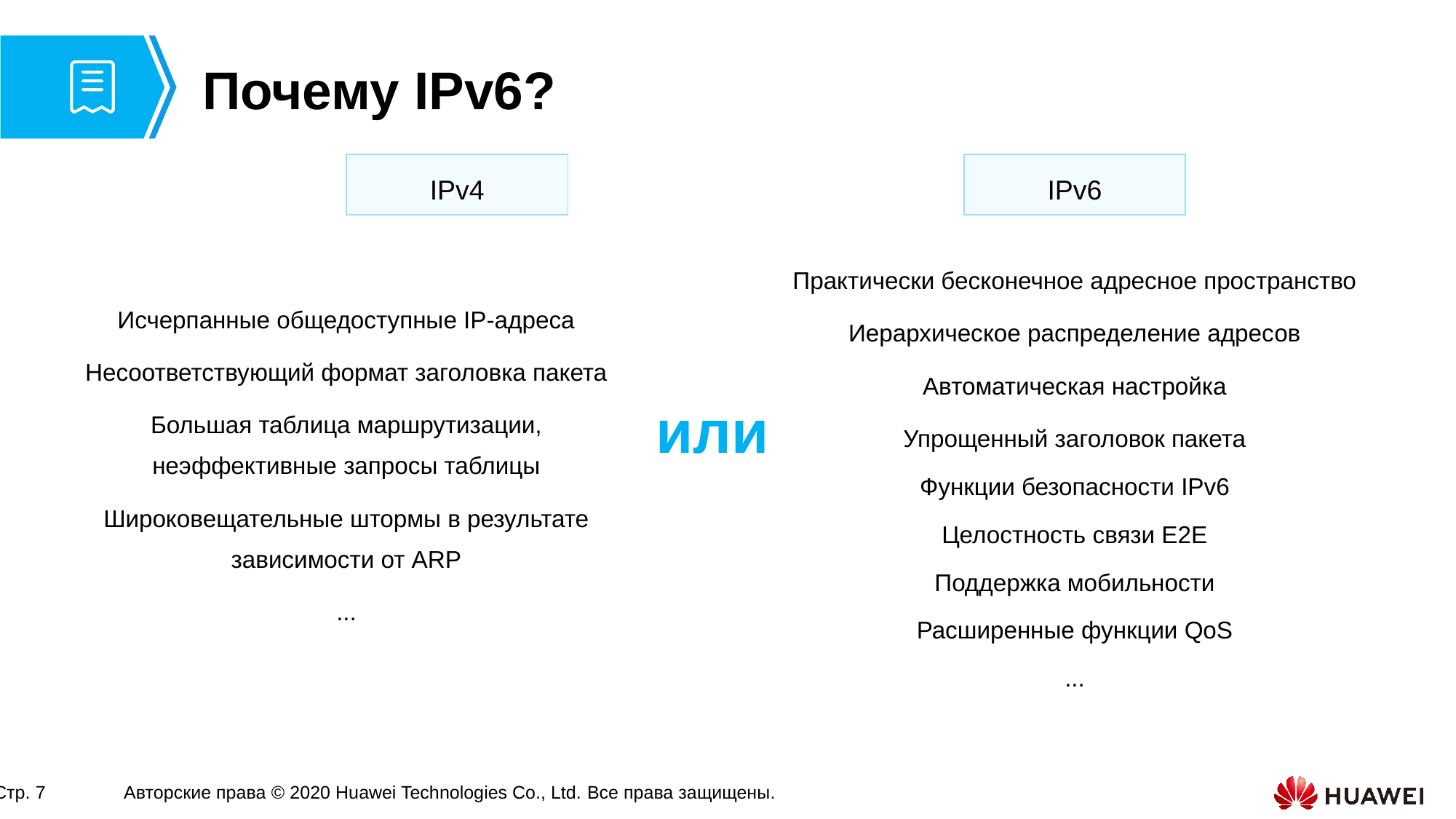

# Почему IPv6?
IPv4
IPv6
Практически бесконечное адресное пространство
Иерархическое распределение адресов
Автоматическая настройка
Упрощенный заголовок пакета
Функции безопасности IPv6
Целостность связи E2E
Поддержка мобильности
Расширенные функции QoS
...
Исчерпанные общедоступные IP-адреса
Несоответствующий формат заголовка пакета
Большая таблица маршрутизации, неэффективные запросы таблицы
Широковещательные штормы в результате зависимости от ARP
...
или